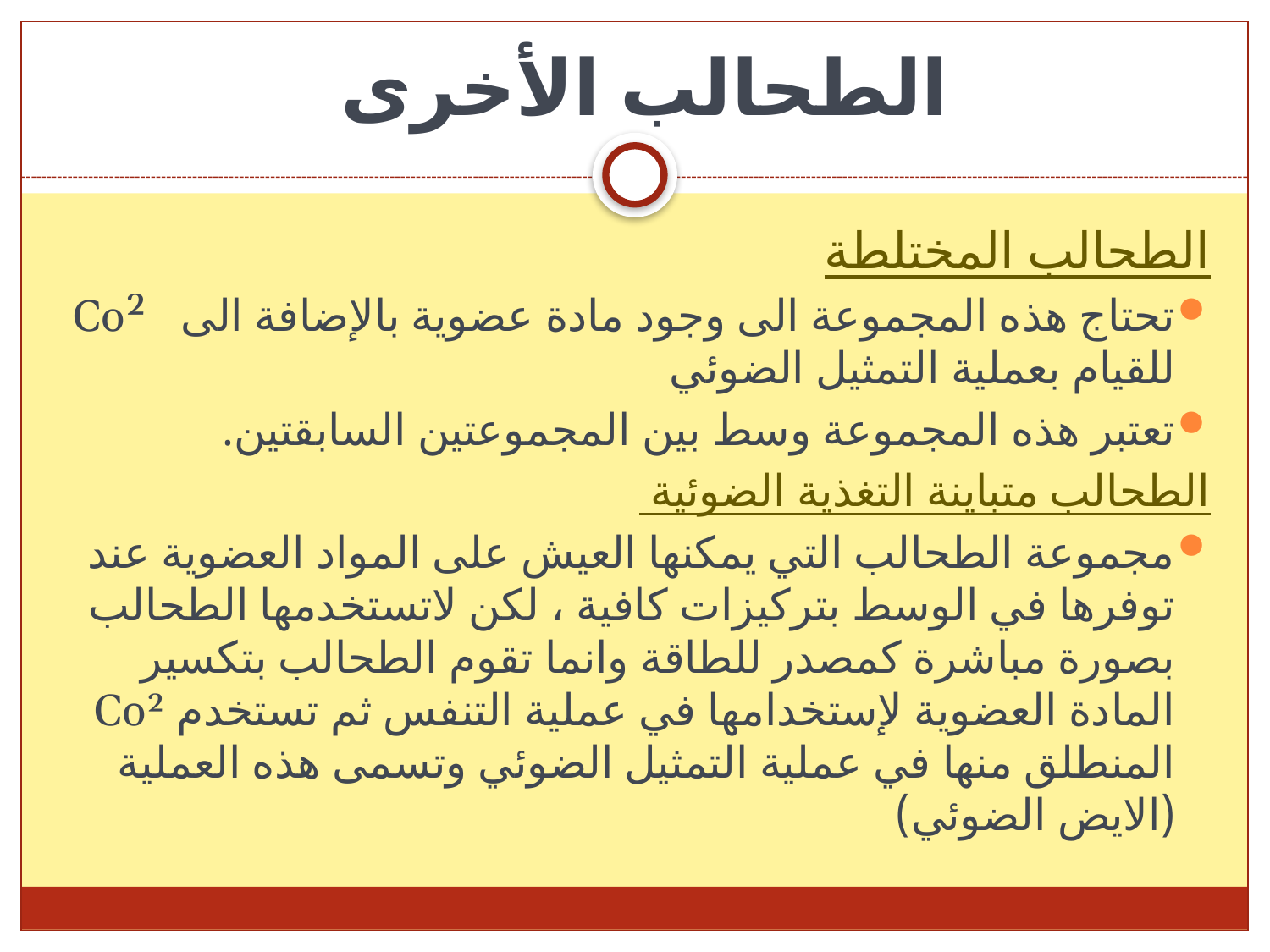

# الطحالب الأخرى
الطحالب المختلطة
تحتاج هذه المجموعة الى وجود مادة عضوية بالإضافة الى   Co² للقيام بعملية التمثيل الضوئي
تعتبر هذه المجموعة وسط بين المجموعتين السابقتين.
الطحالب متباينة التغذية الضوئية
مجموعة الطحالب التي يمكنها العيش على المواد العضوية عند توفرها في الوسط بتركيزات كافية ، لكن لاتستخدمها الطحالب بصورة مباشرة كمصدر للطاقة وانما تقوم الطحالب بتكسير المادة العضوية لإستخدامها في عملية التنفس ثم تستخدم Co²  المنطلق منها في عملية التمثيل الضوئي وتسمى هذه العملية (الايض الضوئي)